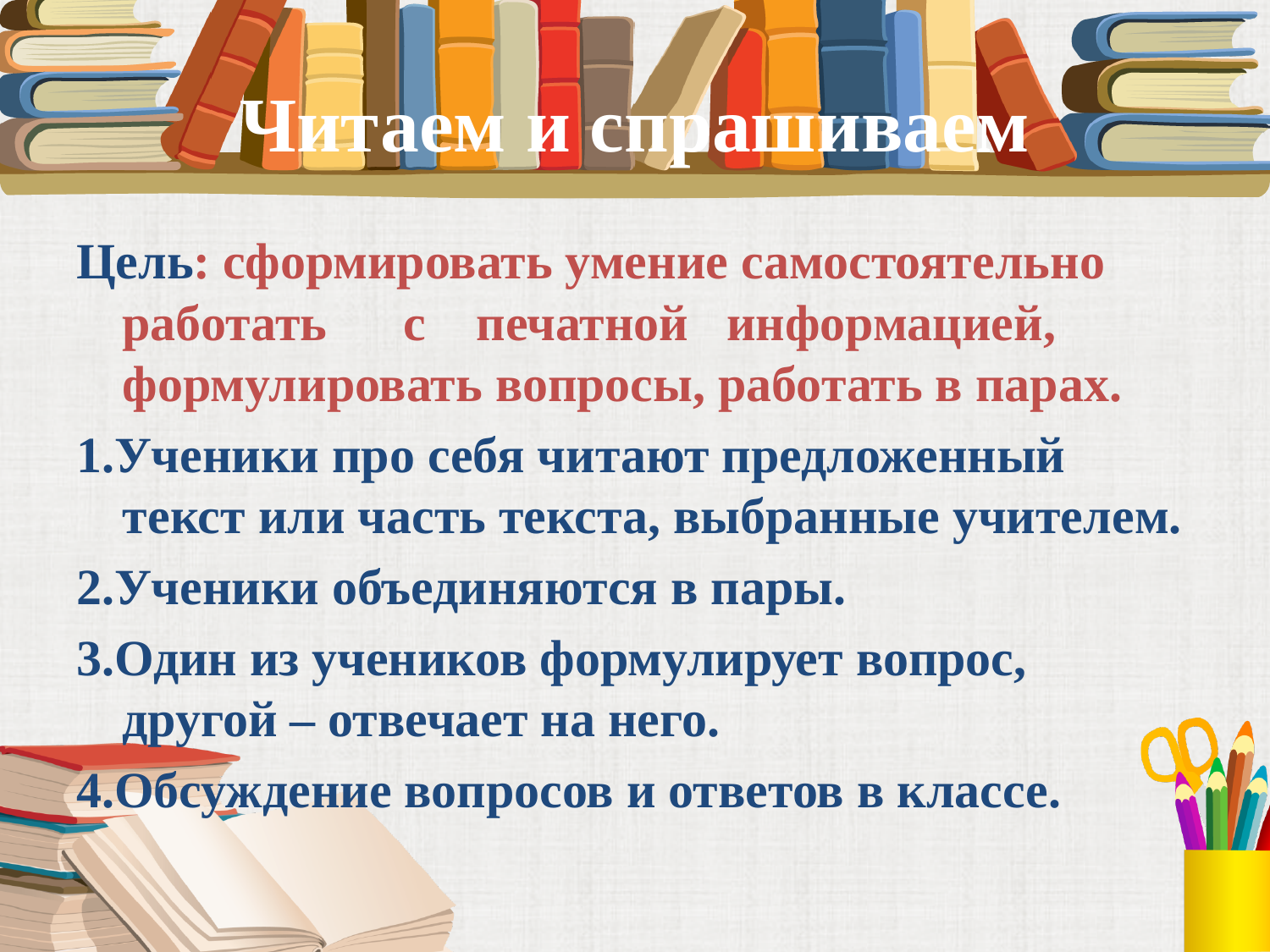

# Читаем и спрашиваем
Цель: сформировать умение самостоятельно       работать      с    печатной   информацией, формулировать вопросы, работать в парах.
1.Ученики про себя читают предложенный текст или часть текста, выбранные учителем.
2.Ученики объединяются в пары.
3.Один из учеников формулирует вопрос, другой – отвечает на него.
4.Обсуждение вопросов и ответов в классе.